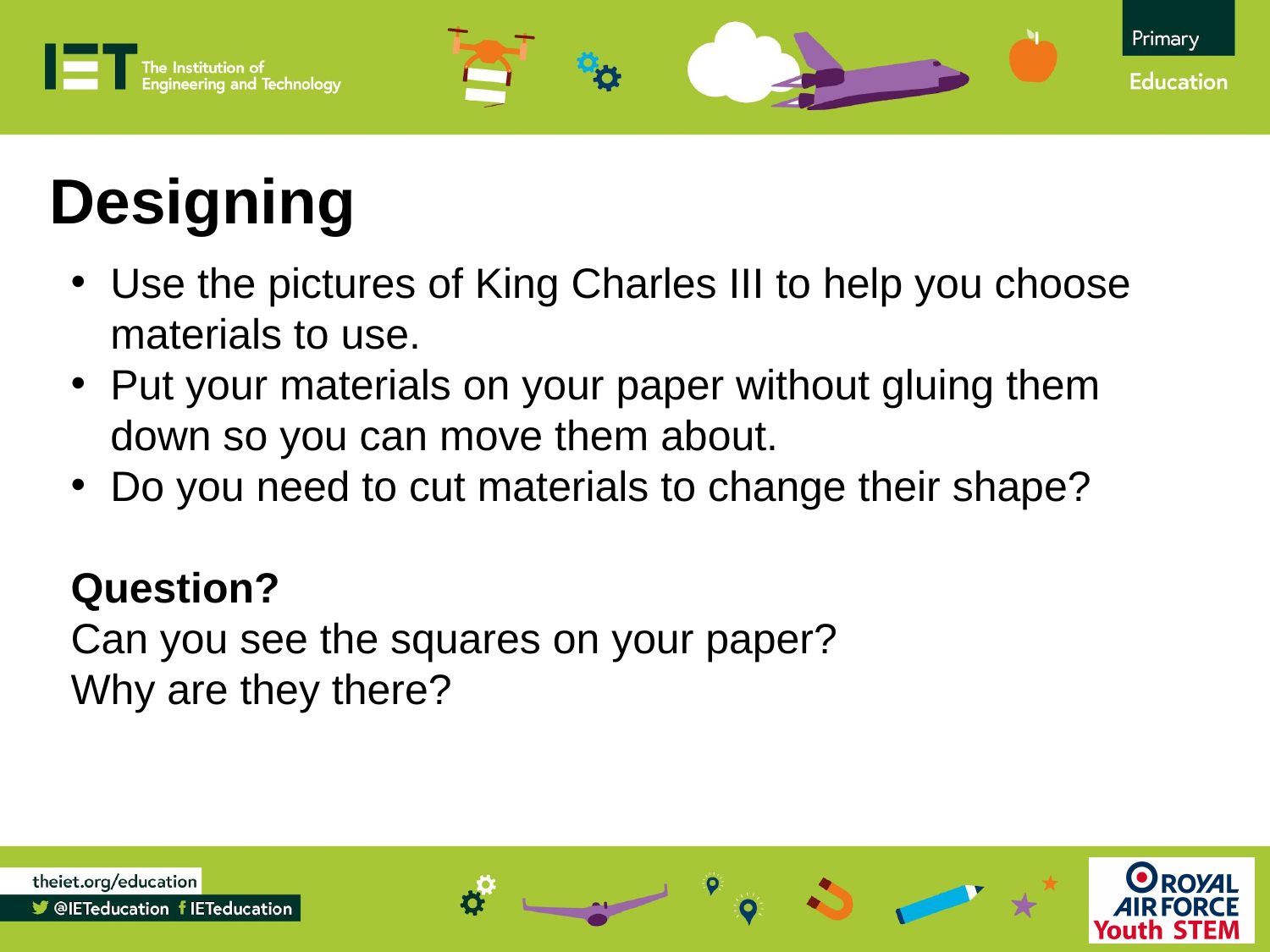

# Designing
Use the pictures of King Charles III to help you choose materials to use.
Put your materials on your paper without gluing them down so you can move them about.
Do you need to cut materials to change their shape?

Question?
Can you see the squares on your paper?
Why are they there?